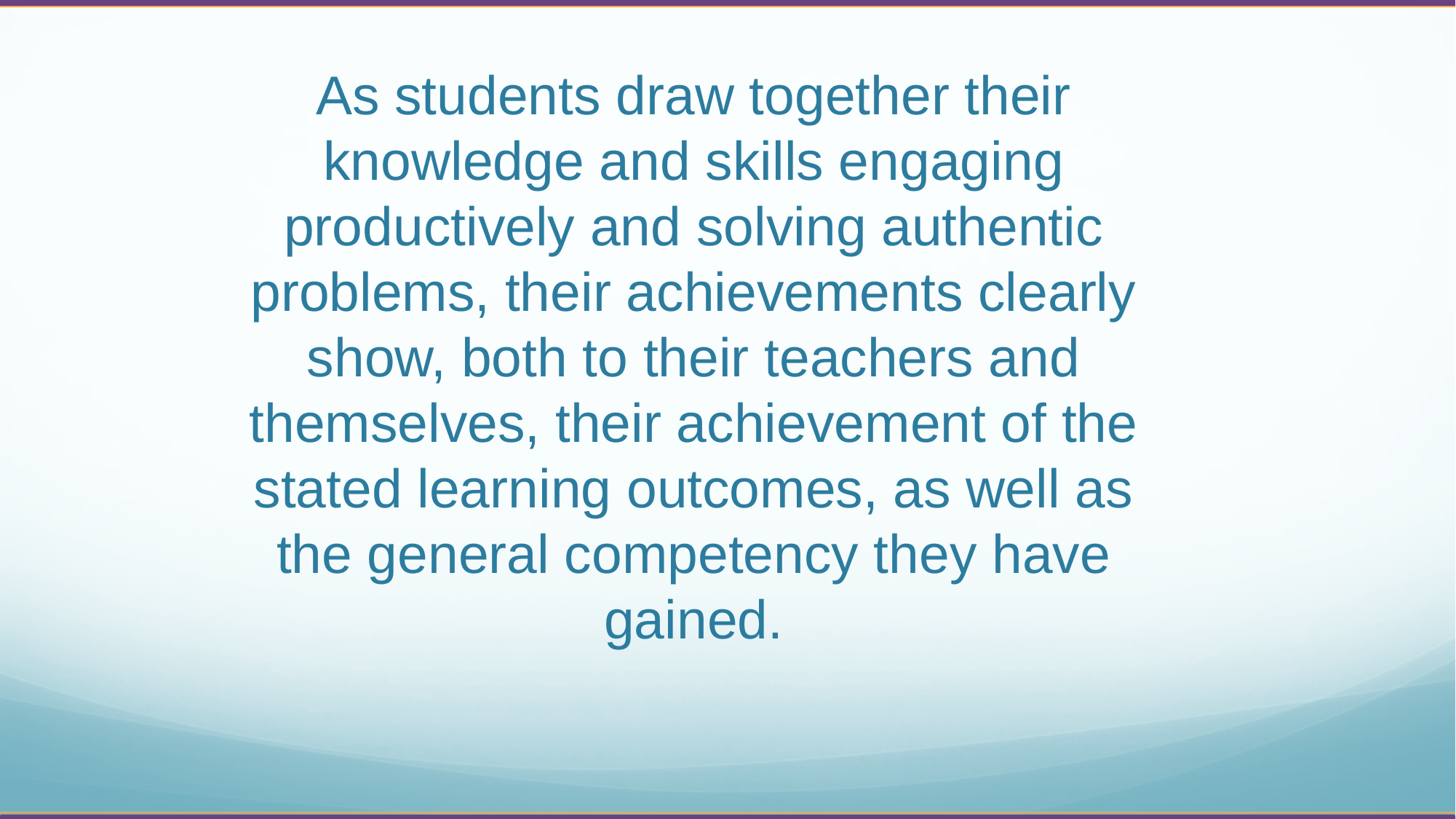

# As students draw together their knowledge and skills engaging productively and solving authentic problems, their achievements clearly show, both to their teachers and themselves, their achievement of the stated learning outcomes, as well as the general competency they have gained.